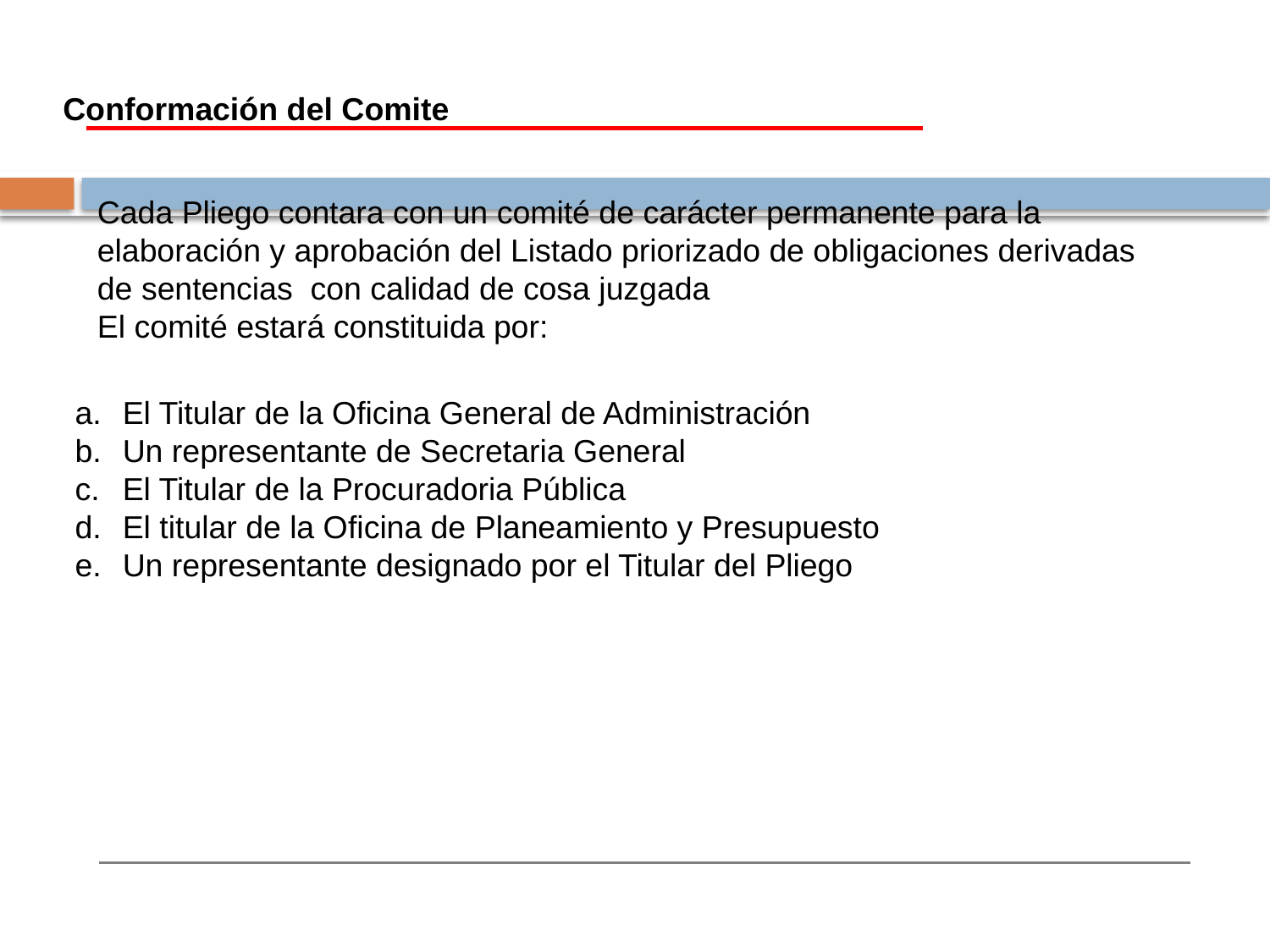

Conformación del Comite
Cada Pliego contara con un comité de carácter permanente para la elaboración y aprobación del Listado priorizado de obligaciones derivadas de sentencias  con calidad de cosa juzgada
El comité estará constituida por:
El Titular de la Oficina General de Administración
Un representante de Secretaria General
El Titular de la Procuradoria Pública
El titular de la Oficina de Planeamiento y Presupuesto
Un representante designado por el Titular del Pliego
7